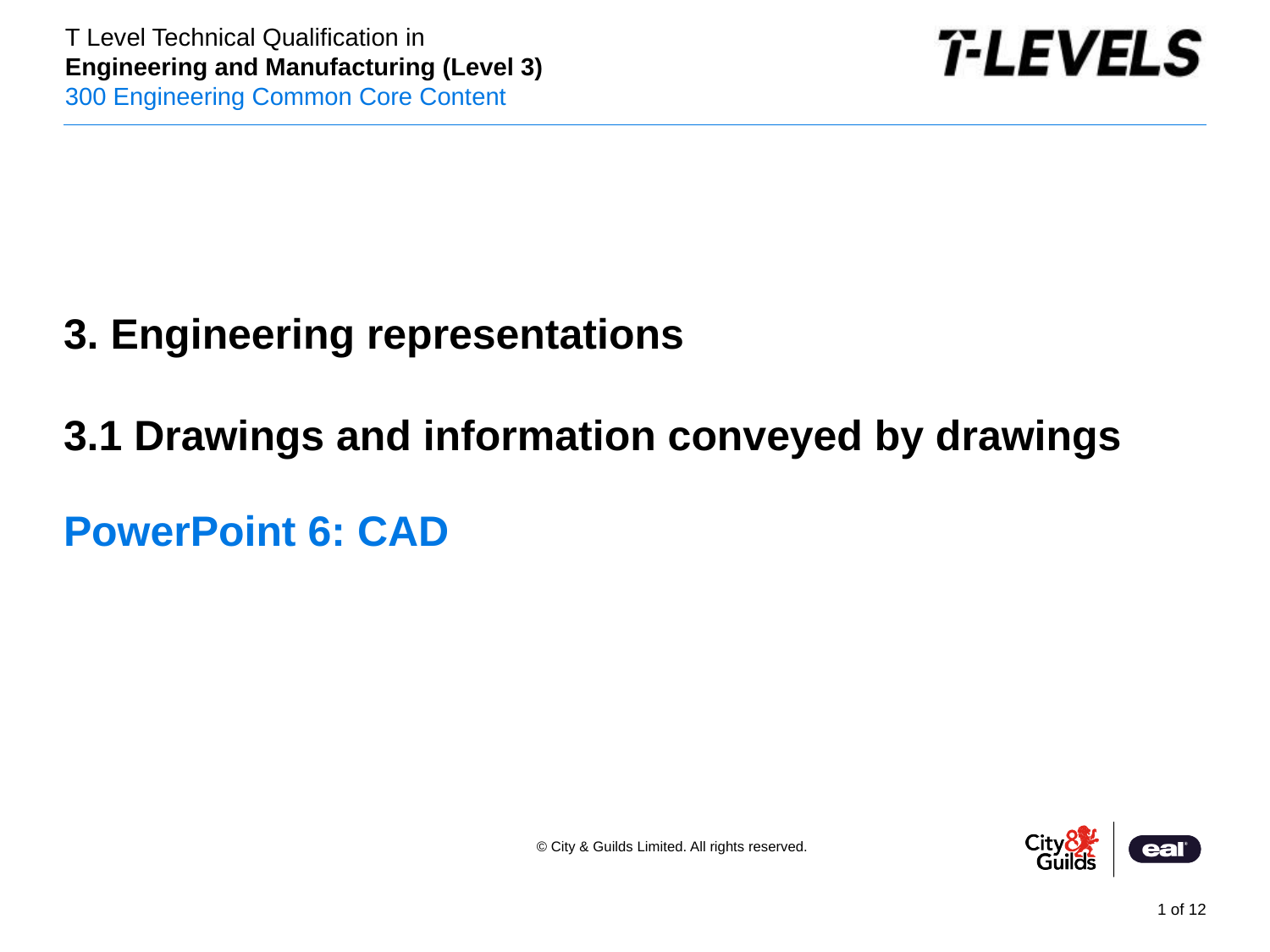

3. Engineering representations

3.1 Drawings and information conveyed by drawings
# PowerPoint 6: CAD